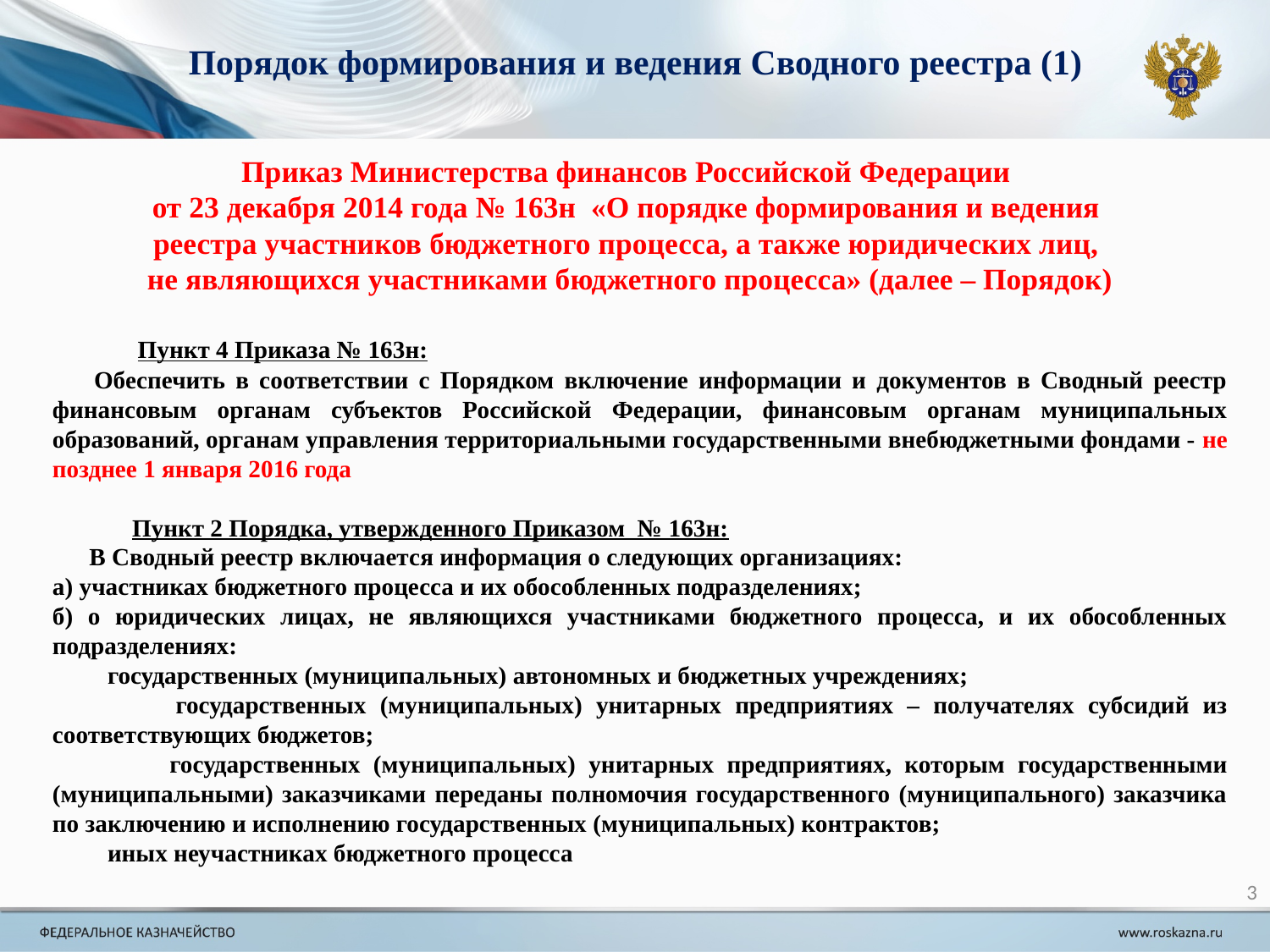

Порядок формирования и ведения Сводного реестра (1)
Приказ Министерства финансов Российской Федерации
от 23 декабря 2014 года № 163н  «О порядке формирования и ведения
реестра участников бюджетного процесса, а также юридических лиц,
не являющихся участниками бюджетного процесса» (далее – Порядок)
             Пункт 4 Приказа № 163н:
    Обеспечить в соответствии с Порядком включение информации и документов в Сводный реестр финансовым органам субъектов Российской Федерации, финансовым органам муниципальных образований, органам управления территориальными государственными внебюджетными фондами - не позднее 1 января 2016 года

             Пункт 2 Порядка, утвержденного Приказом  № 163н:
      В Сводный реестр включается информация о следующих организациях:
а) участниках бюджетного процесса и их обособленных подразделениях;
б) о юридических лицах, не являющихся участниками бюджетного процесса, и их обособленных подразделениях:
         государственных (муниципальных) автономных и бюджетных учреждениях;
         государственных (муниципальных) унитарных предприятиях – получателях субсидий из соответствующих бюджетов;
         государственных (муниципальных) унитарных предприятиях, которым государственными (муниципальными) заказчиками переданы полномочия государственного (муниципального) заказчика по заключению и исполнению государственных (муниципальных) контрактов;
         иных неучастниках бюджетного процесса

3